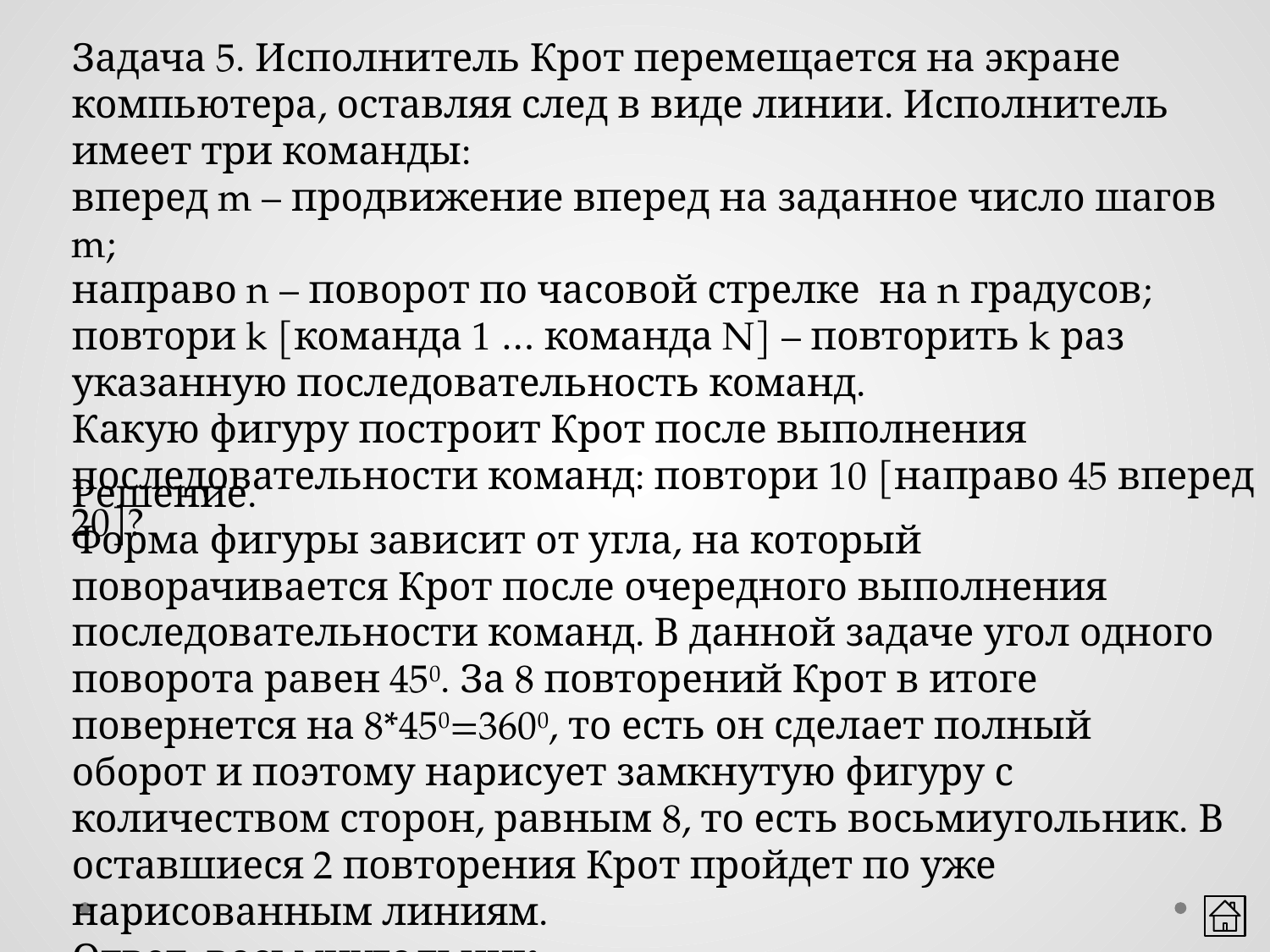

Задача 5. Исполнитель Крот перемещается на экране компьютера, оставляя след в виде линии. Исполнитель имеет три команды:
вперед m – продвижение вперед на заданное число шагов m;
направо n – поворот по часовой стрелке  на n градусов;
повтори k [команда 1 … команда N] – повторить k раз указанную последовательность команд.
Какую фигуру построит Крот после выполнения последовательности команд: повтори 10 [направо 45 вперед 20]?
Решение.
Форма фигуры зависит от угла, на который поворачивается Крот после очередного выполнения последовательности команд. В данной задаче угол одного поворота равен 450. За 8 повторений Крот в итоге повернется на 8*450=3600, то есть он сделает полный оборот и поэтому нарисует замкнутую фигуру с количеством сторон, равным 8, то есть восьмиугольник. В оставшиеся 2 повторения Крот пройдет по уже нарисованным линиям.
Ответ: восьмиугольник.